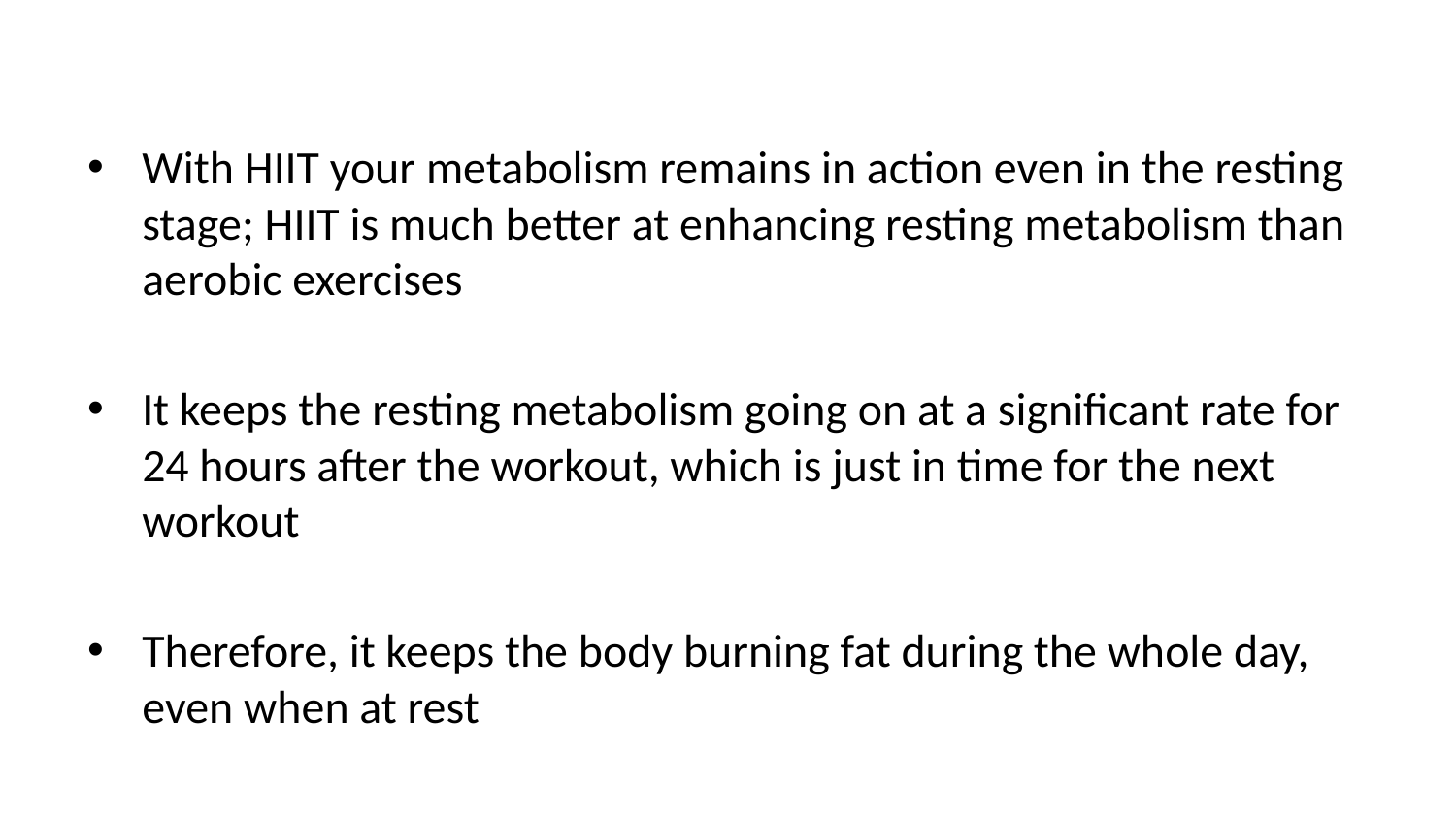

With HIIT your metabolism remains in action even in the resting stage; HIIT is much better at enhancing resting metabolism than aerobic exercises

It keeps the resting metabolism going on at a significant rate for 24 hours after the workout, which is just in time for the next workout

Therefore, it keeps the body burning fat during the whole day, even when at rest